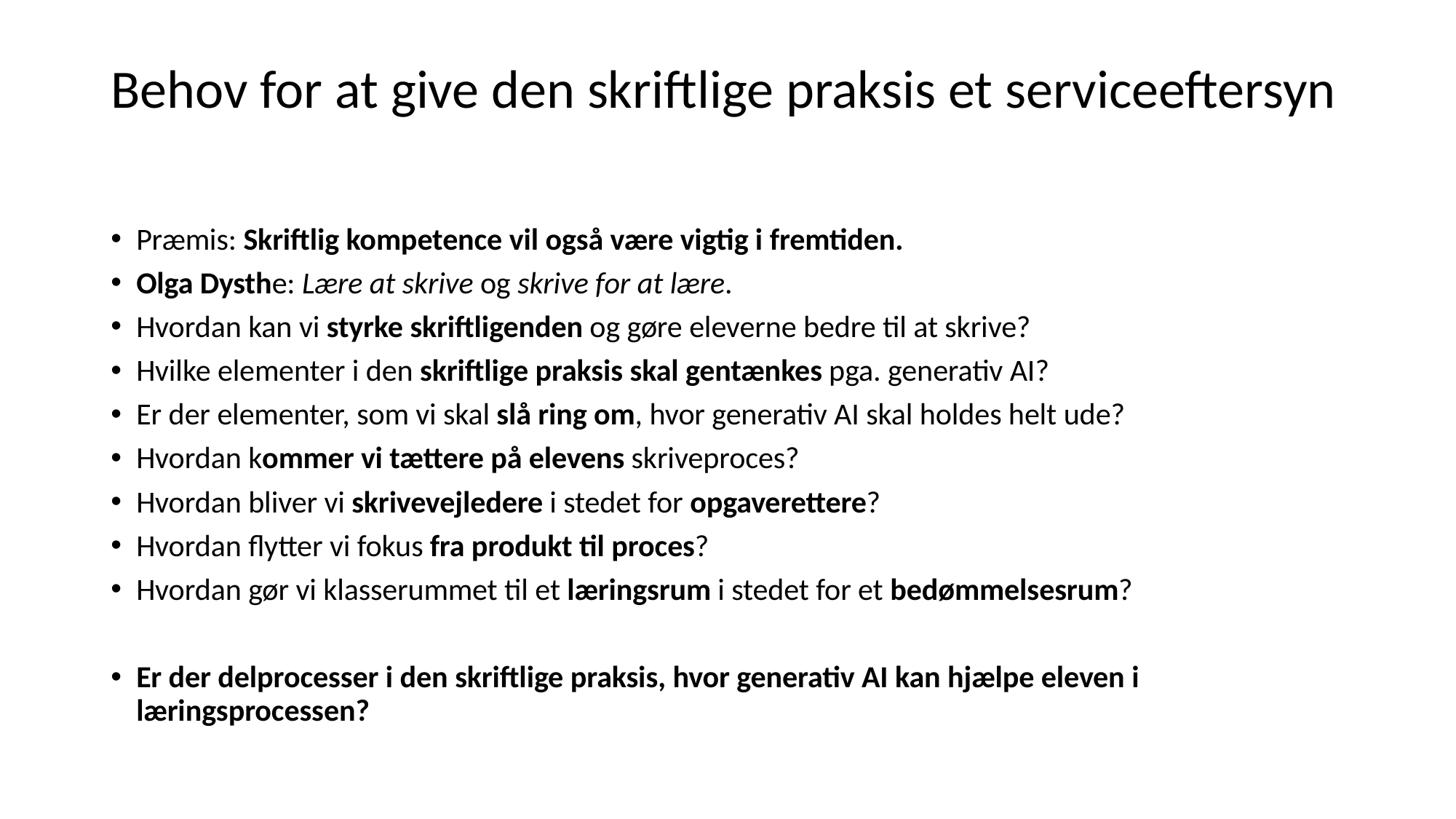

# Behov for at give den skriftlige praksis et serviceeftersyn
Præmis: Skriftlig kompetence vil også være vigtig i fremtiden.
Olga Dysthe: Lære at skrive og skrive for at lære.
Hvordan kan vi styrke skriftligenden og gøre eleverne bedre til at skrive?
Hvilke elementer i den skriftlige praksis skal gentænkes pga. generativ AI?
Er der elementer, som vi skal slå ring om, hvor generativ AI skal holdes helt ude?
Hvordan kommer vi tættere på elevens skriveproces?
Hvordan bliver vi skrivevejledere i stedet for opgaverettere?
Hvordan flytter vi fokus fra produkt til proces?
Hvordan gør vi klasserummet til et læringsrum i stedet for et bedømmelsesrum?

Er der delprocesser i den skriftlige praksis, hvor generativ AI kan hjælpe eleven i læringsprocessen?